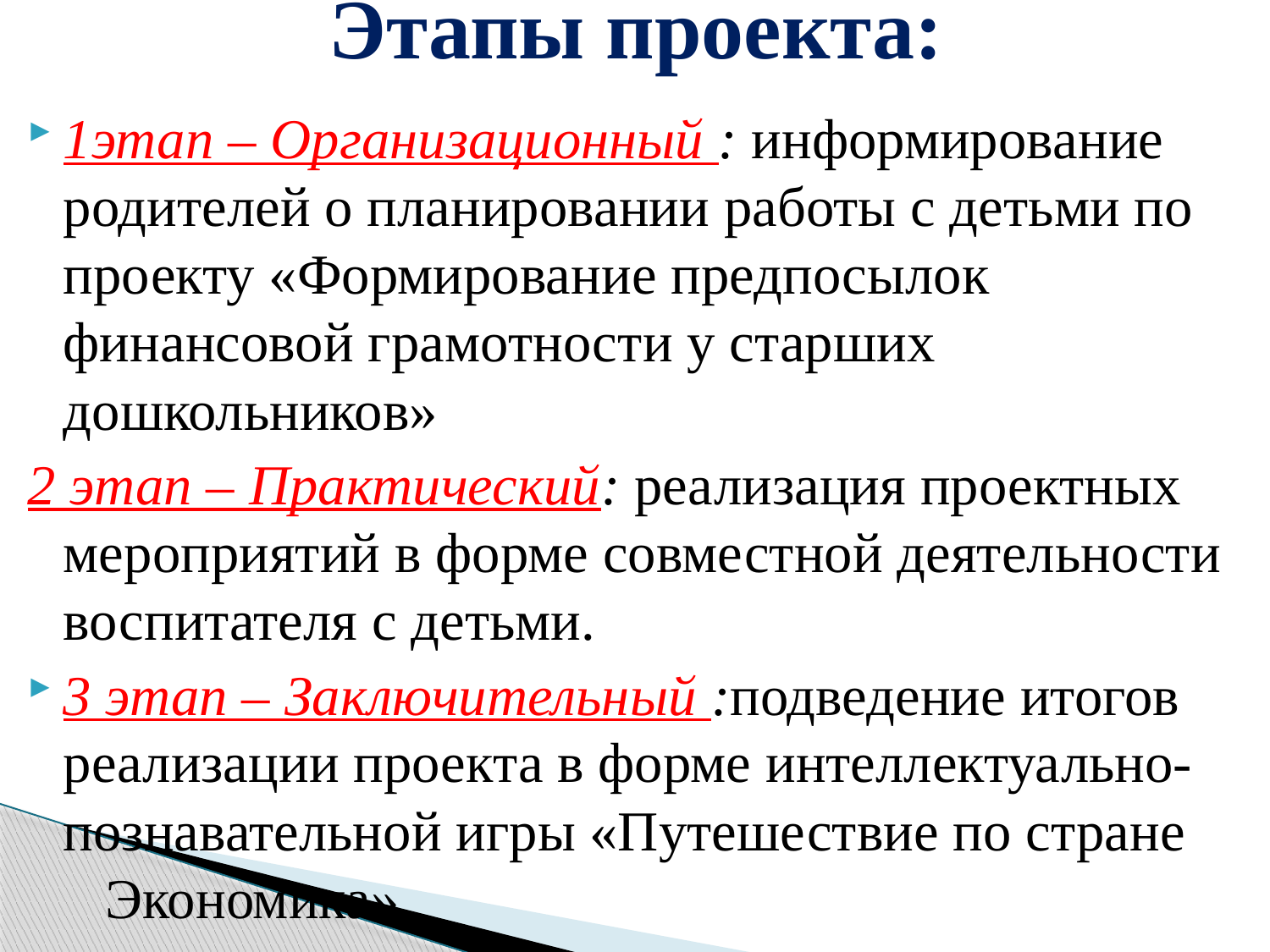

# Этапы проекта:
1этап – Организационный : информирование родителей о планировании работы с детьми по проекту «Формирование предпосылок финансовой грамотности у старших дошкольников»
2 этап – Практический: реализация проектных мероприятий в форме совместной деятельности воспитателя с детьми.
3 этап – Заключительный :подведение итогов реализации проекта в форме интеллектуально-познавательной игры «Путешествие по стране       Экономика».